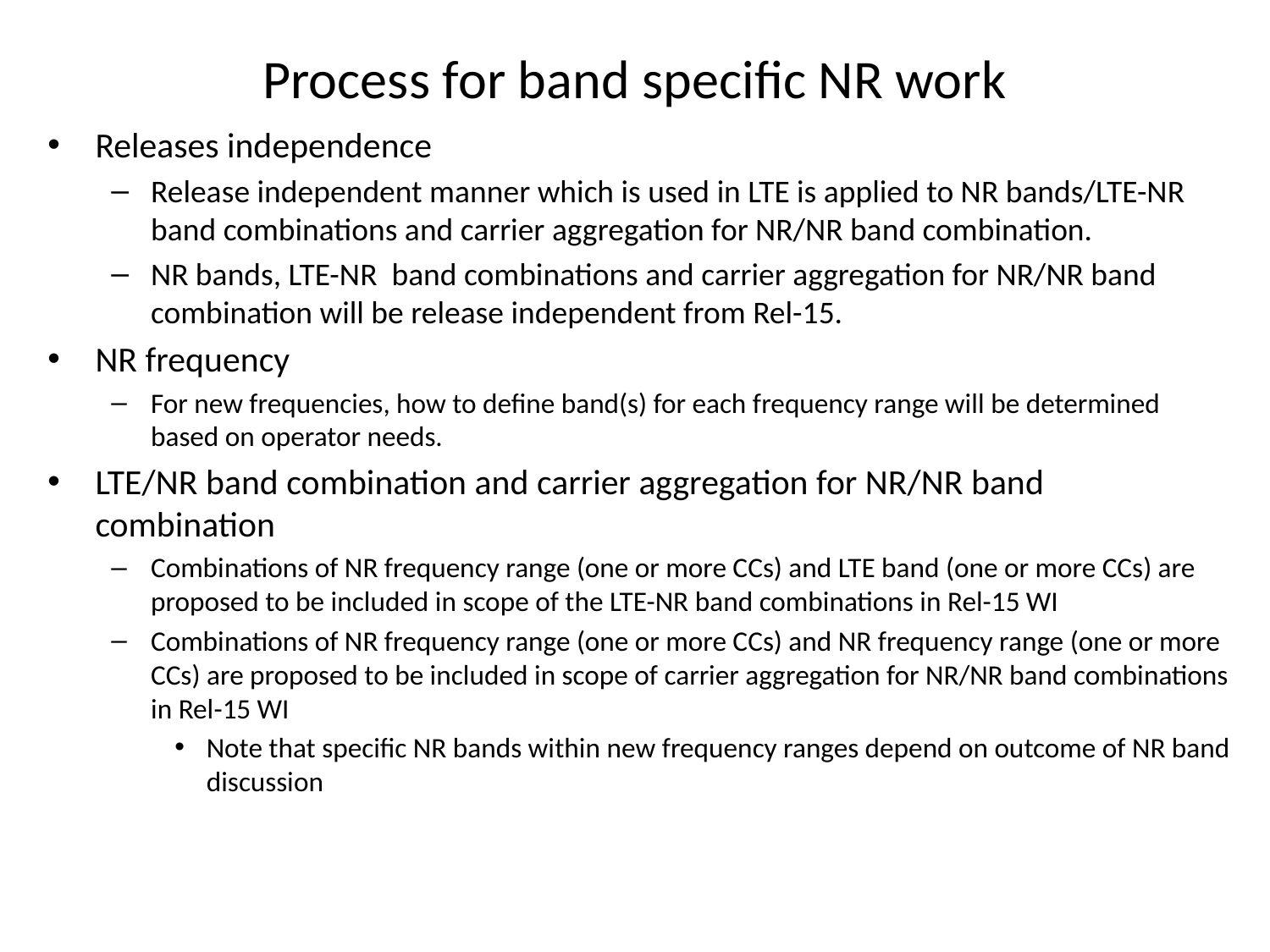

# Process for band specific NR work
Releases independence
Release independent manner which is used in LTE is applied to NR bands/LTE-NR band combinations and carrier aggregation for NR/NR band combination.
NR bands, LTE-NR  band combinations and carrier aggregation for NR/NR band combination will be release independent from Rel-15.
NR frequency
For new frequencies, how to define band(s) for each frequency range will be determined based on operator needs.
LTE/NR band combination and carrier aggregation for NR/NR band combination
Combinations of NR frequency range (one or more CCs) and LTE band (one or more CCs) are proposed to be included in scope of the LTE-NR band combinations in Rel-15 WI
Combinations of NR frequency range (one or more CCs) and NR frequency range (one or more CCs) are proposed to be included in scope of carrier aggregation for NR/NR band combinations in Rel-15 WI
Note that specific NR bands within new frequency ranges depend on outcome of NR band discussion